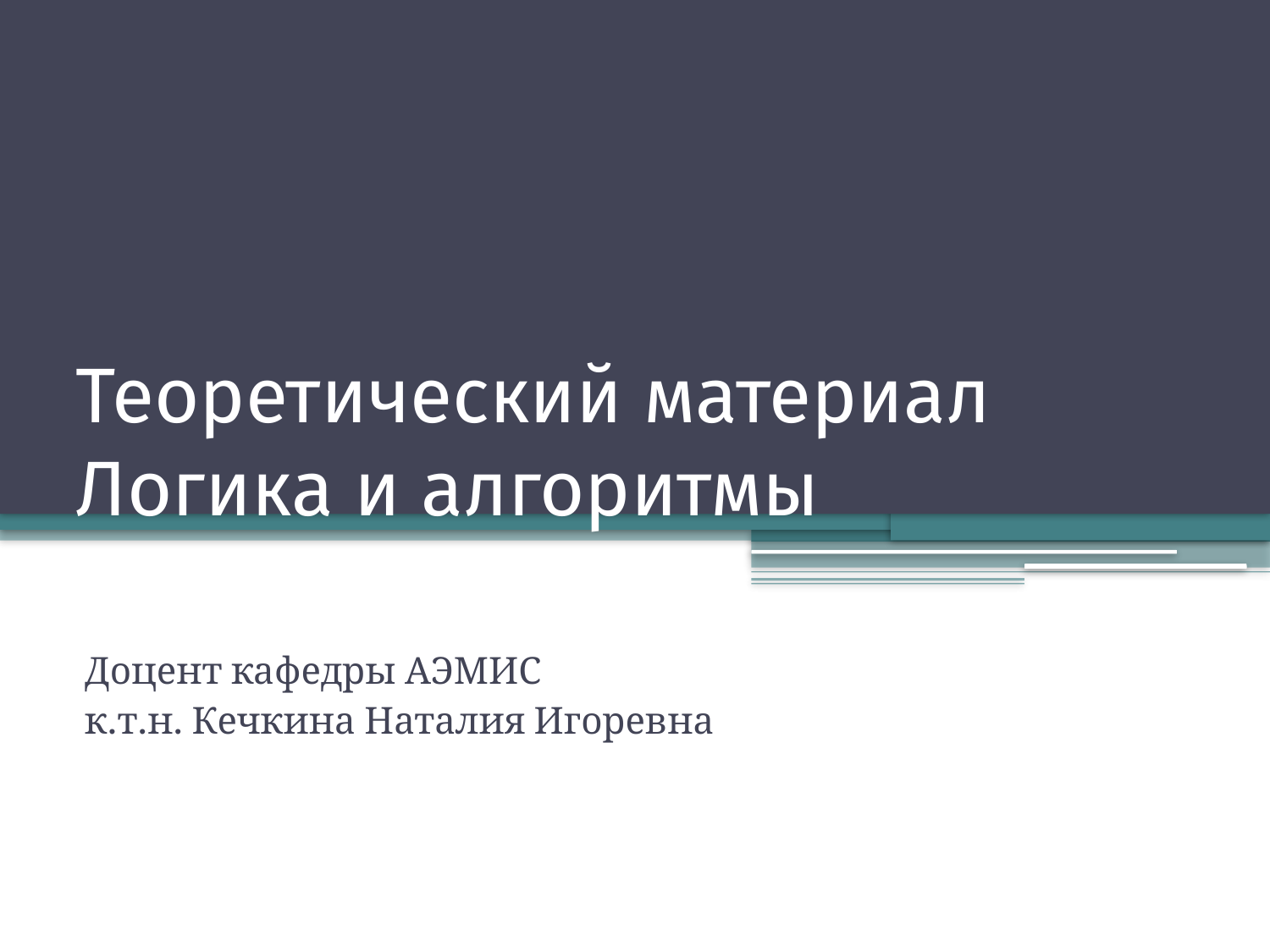

# Теоретический материал Логика и алгоритмы

Доцент кафедры АЭМИС
к.т.н. Кечкина Наталия Игоревна